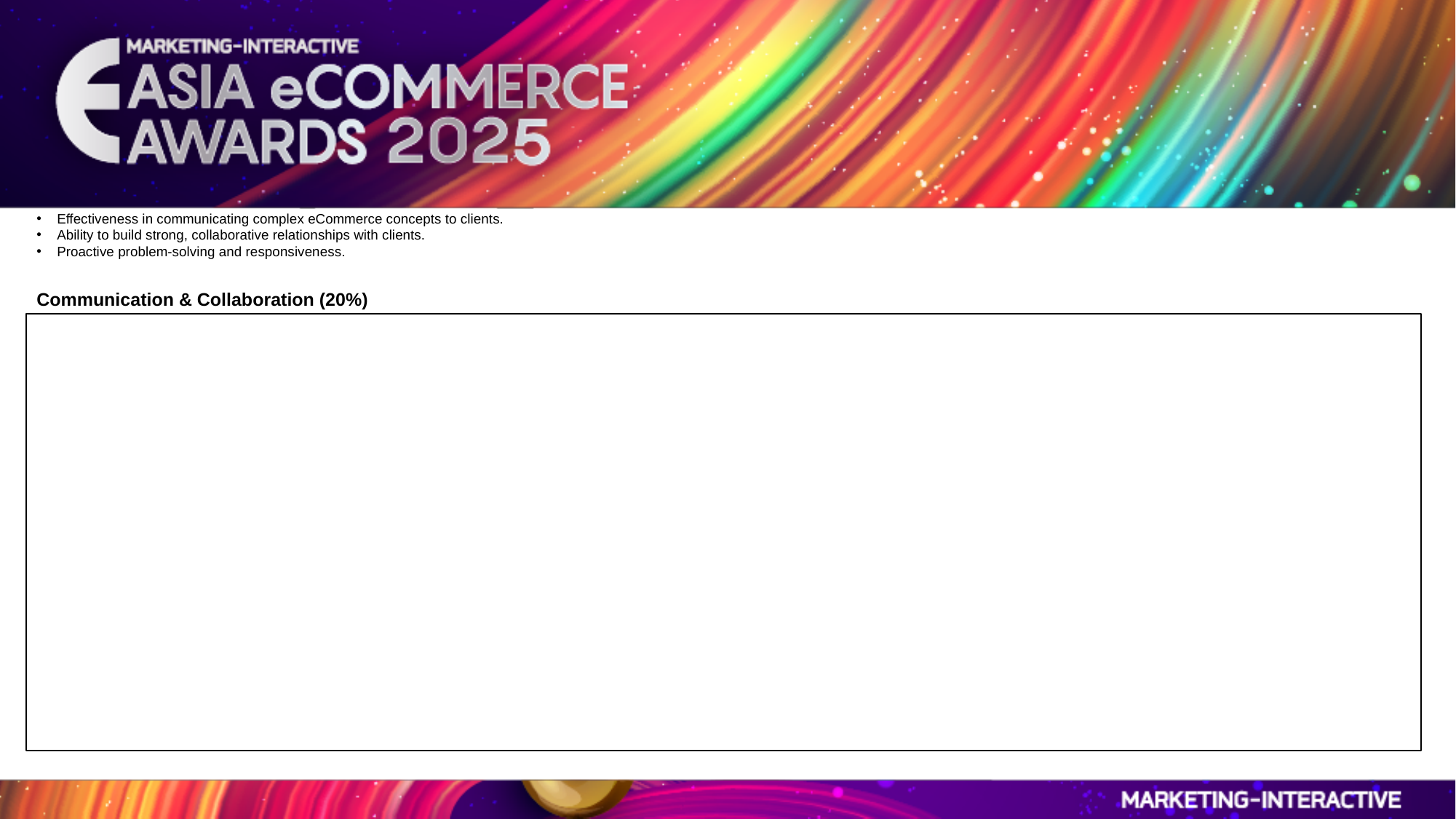

Effectiveness in communicating complex eCommerce concepts to clients.
Ability to build strong, collaborative relationships with clients.
Proactive problem-solving and responsiveness.
Communication & Collaboration (20%)